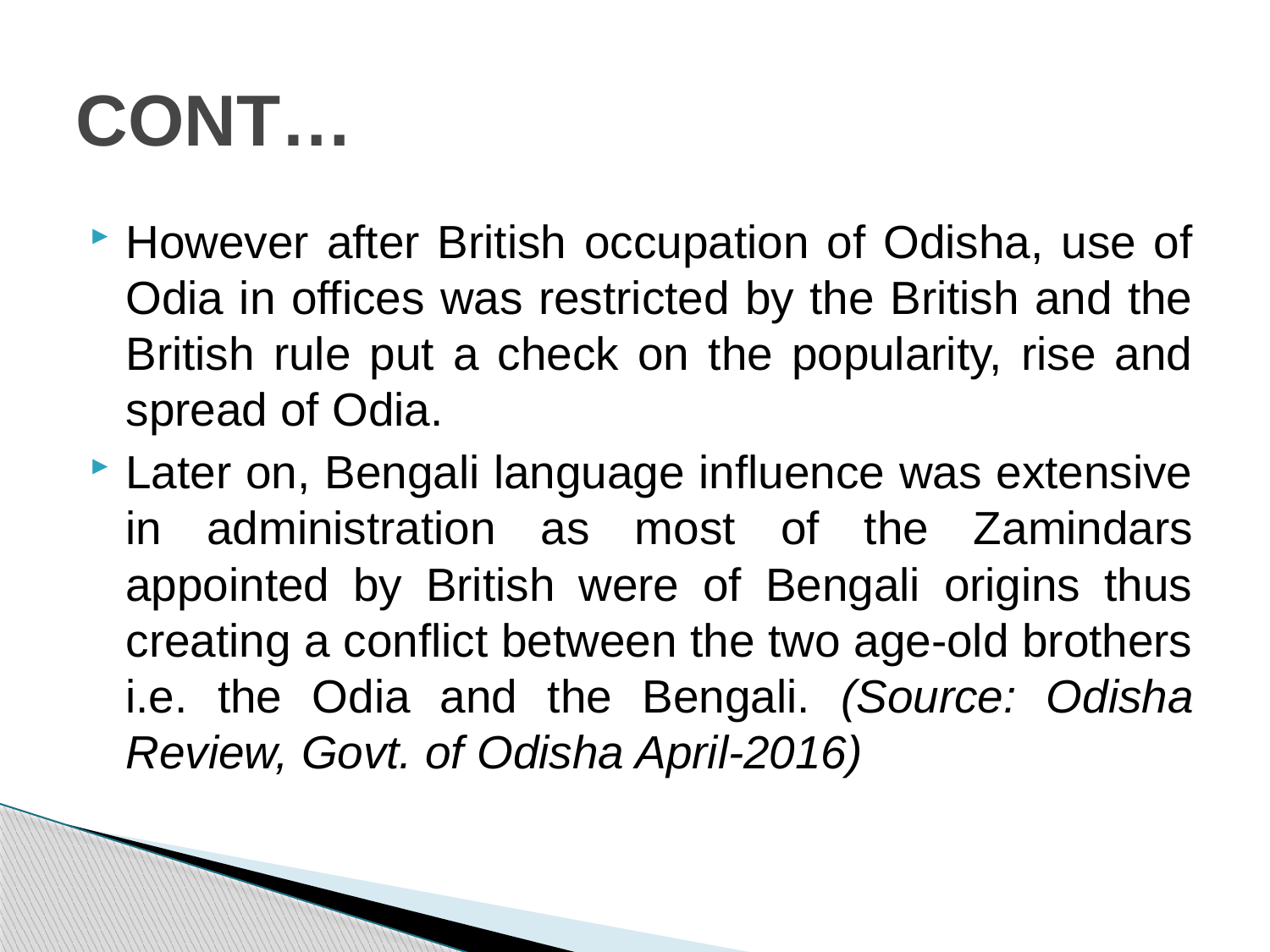

# CONT…
However after British occupation of Odisha, use of Odia in offices was restricted by the British and the British rule put a check on the popularity, rise and spread of Odia.
Later on, Bengali language influence was extensive in administration as most of the Zamindars appointed by British were of Bengali origins thus creating a conflict between the two age-old brothers i.e. the Odia and the Bengali. (Source: Odisha Review, Govt. of Odisha April-2016)